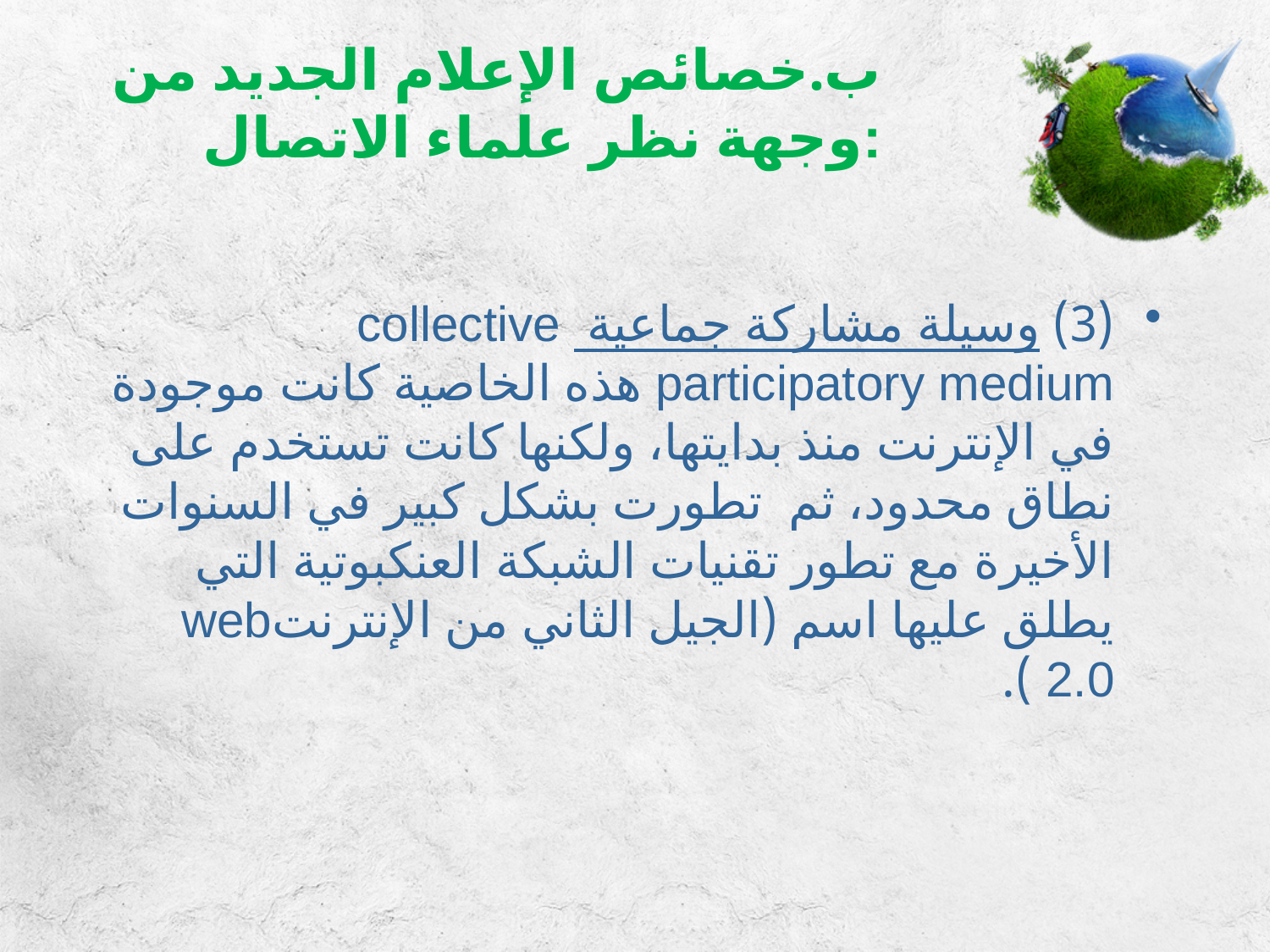

# ب.خصائص الإعلام الجديد من وجهة نظر علماء الاتصال:
(3) وسيلة مشاركة جماعية collective  participatory medium هذه الخاصية كانت موجودة في الإنترنت منذ بدايتها، ولكنها كانت تستخدم على نطاق محدود، ثم  تطورت بشكل كبير في السنوات الأخيرة مع تطور تقنيات الشبكة العنكبوتية التي يطلق عليها اسم (الجيل الثاني من الإنترنتweb 2.0 ).